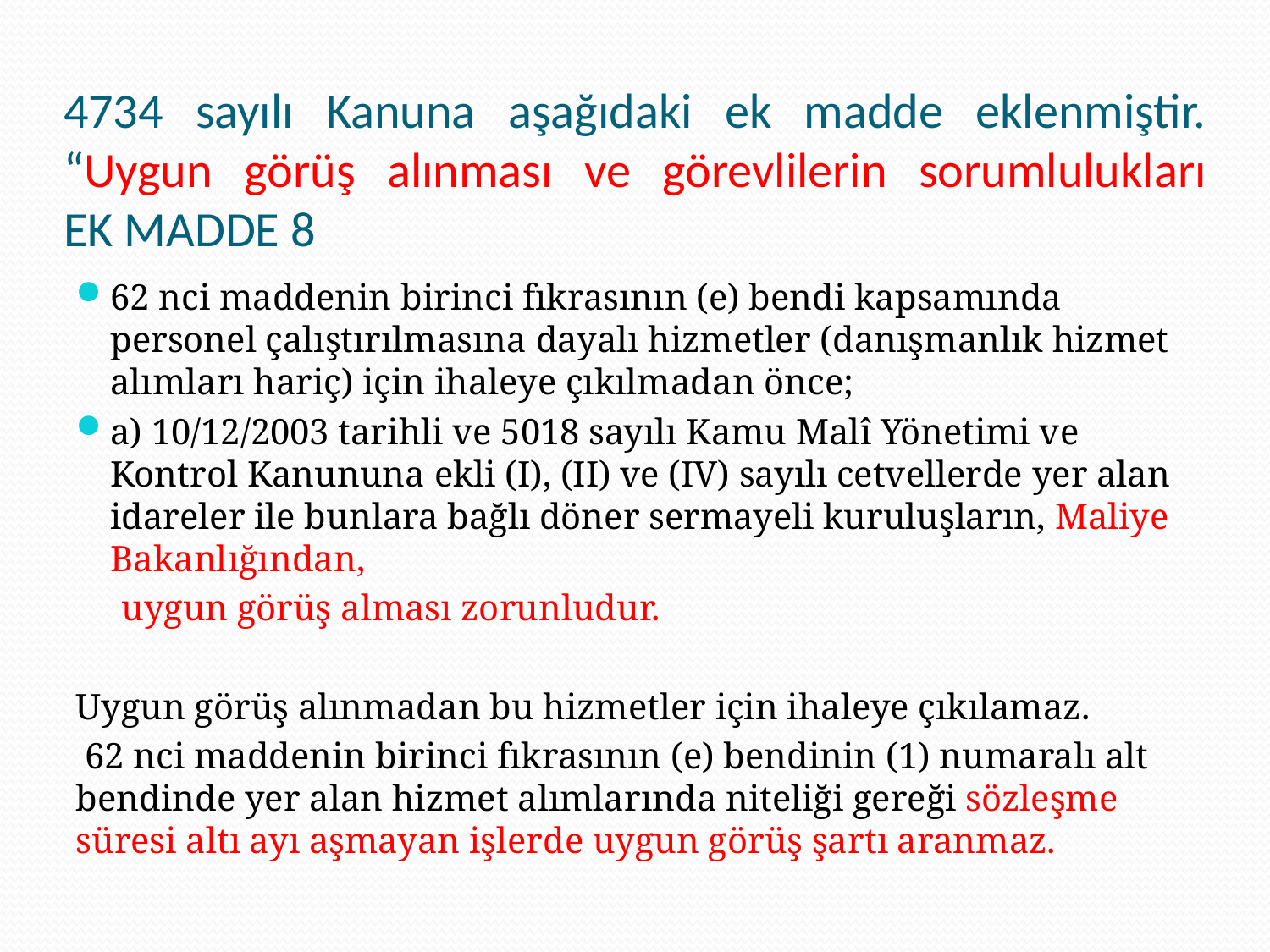

# 4734 sayılı Kanuna aşağıdaki ek madde eklenmiştir. “Uygun görüş alınması ve görevlilerin sorumlulukları EK MADDE 8
62 nci maddenin birinci fıkrasının (e) bendi kapsamında personel çalıştırılmasına dayalı hizmetler (danışmanlık hizmet alımları hariç) için ihaleye çıkılmadan önce;
a) 10/12/2003 tarihli ve 5018 sayılı Kamu Malî Yönetimi ve Kontrol Kanununa ekli (I), (II) ve (IV) sayılı cetvellerde yer alan idareler ile bunlara bağlı döner sermayeli kuruluşların, Maliye Bakanlığından,
     uygun görüş alması zorunludur.

Uygun görüş alınmadan bu hizmetler için ihaleye çıkılamaz.
 62 nci maddenin birinci fıkrasının (e) bendinin (1) numaralı alt bendinde yer alan hizmet alımlarında niteliği gereği sözleşme süresi altı ayı aşmayan işlerde uygun görüş şartı aranmaz.